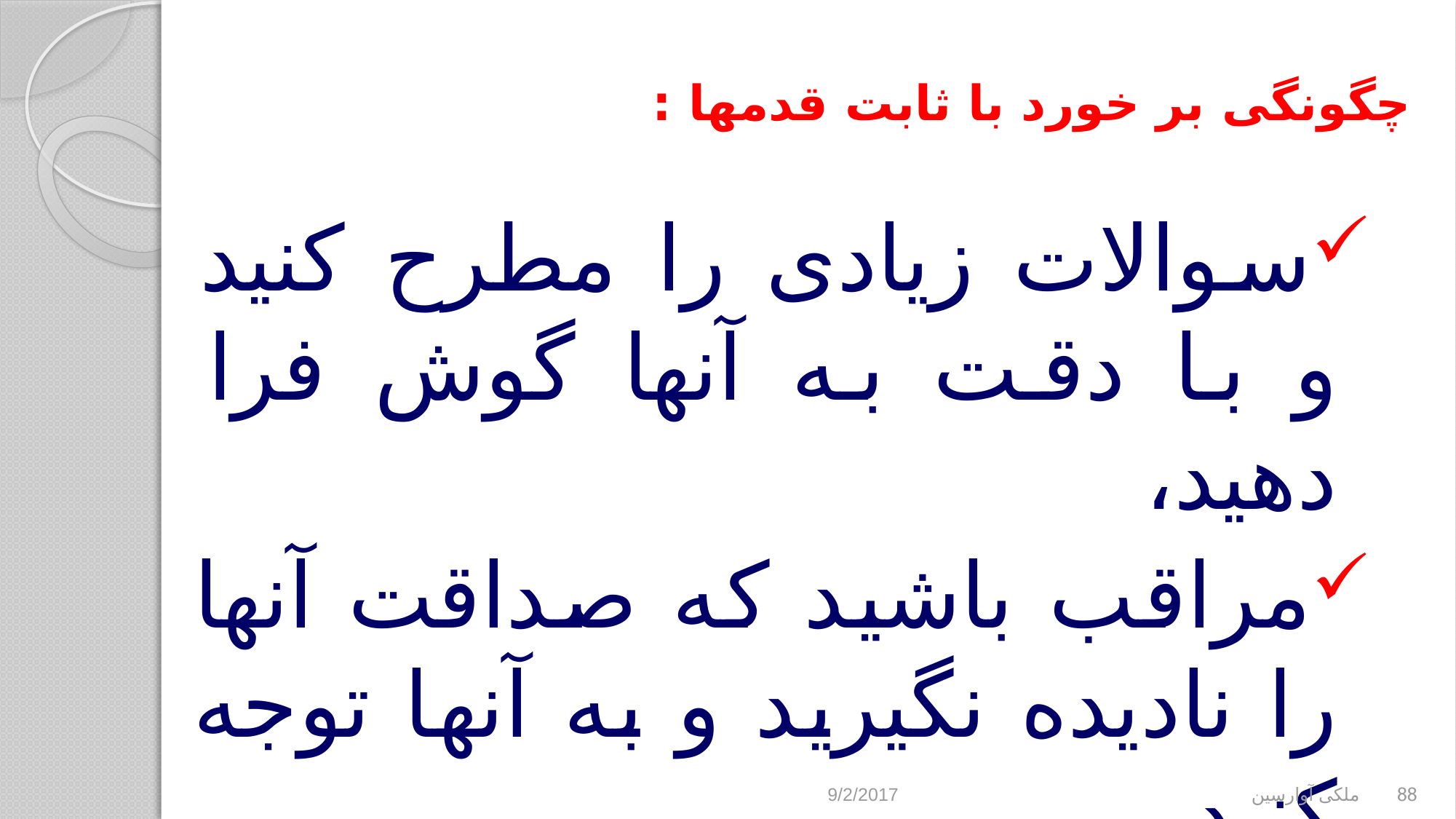

# چگونگی بر خورد با ثابت قدمها :
سوالات زیادی را مطرح کنید و با دقت به آنها گوش فرا دهید،
مراقب باشید که صداقت آنها را نادیده نگیرید و به آنها توجه کنید.
9/2/2017
ملکی آوارسین
88